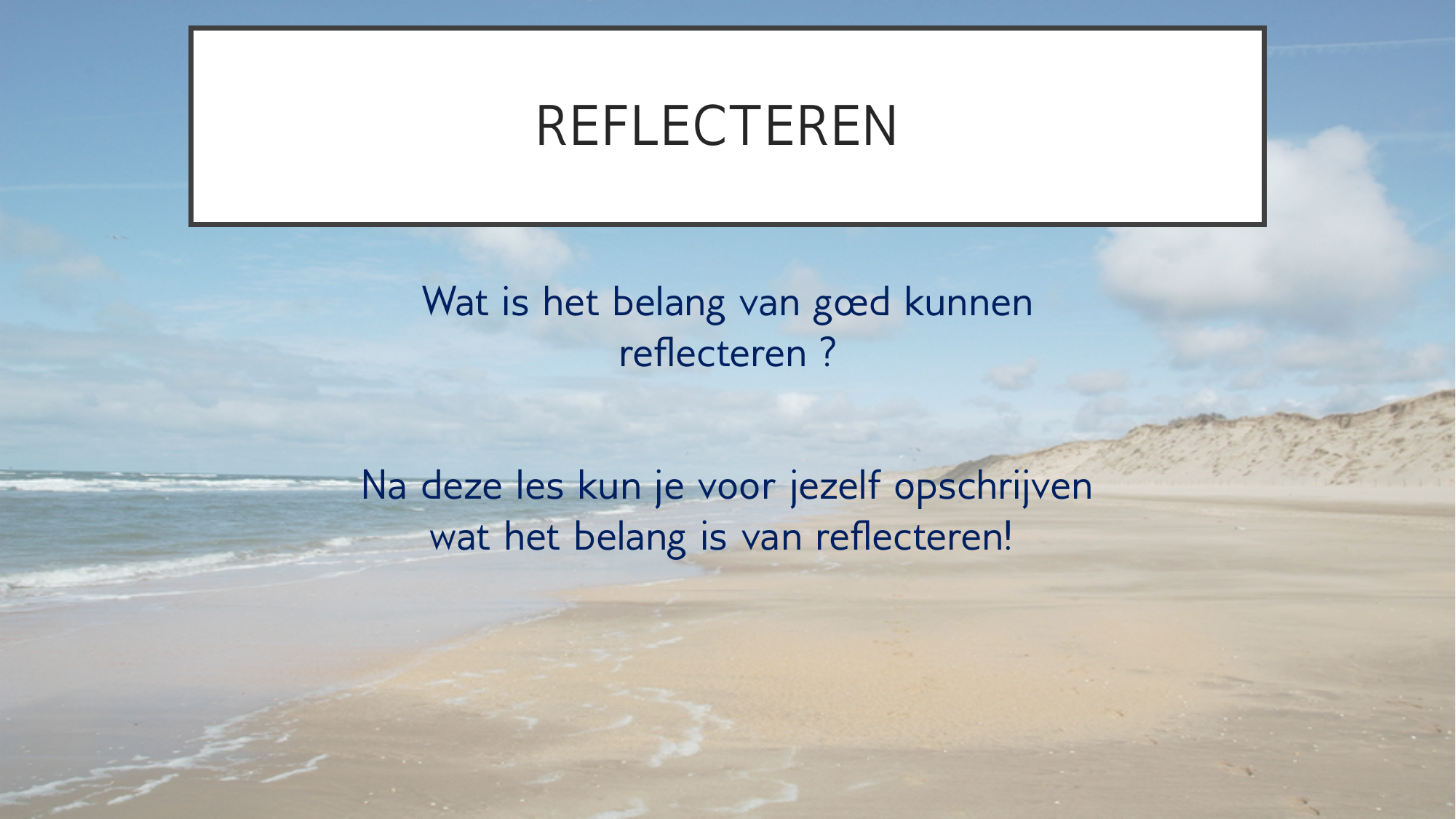

# Reflecteren
Wat is het belang van goed kunnen reflecteren ?

Na deze les kun je voor jezelf opschrijven wat het belang is van reflecteren!